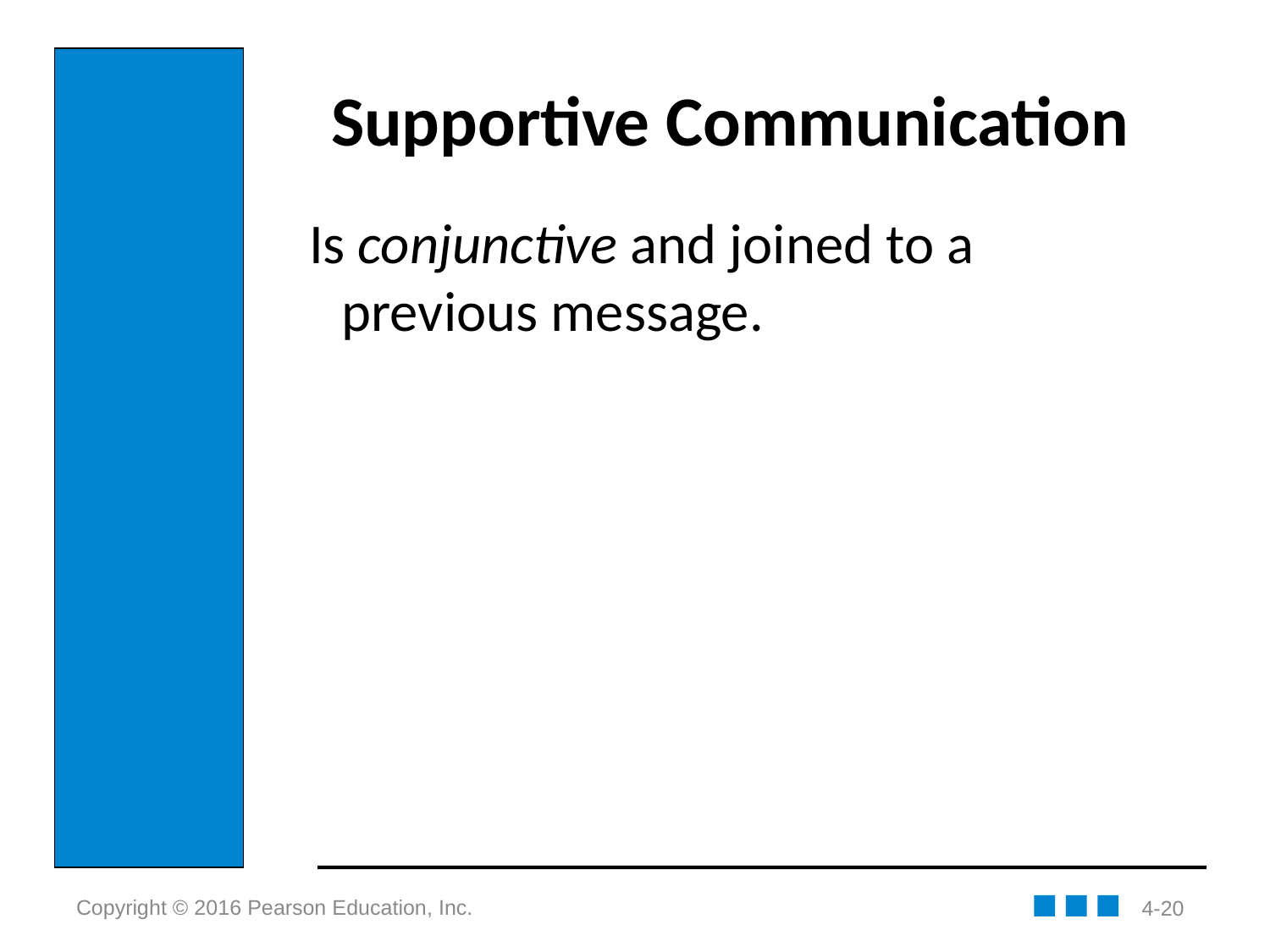

# Supportive Communication

Is conjunctive and joined to a previous message.

4-20
Copyright © 2016 Pearson Education, Inc.